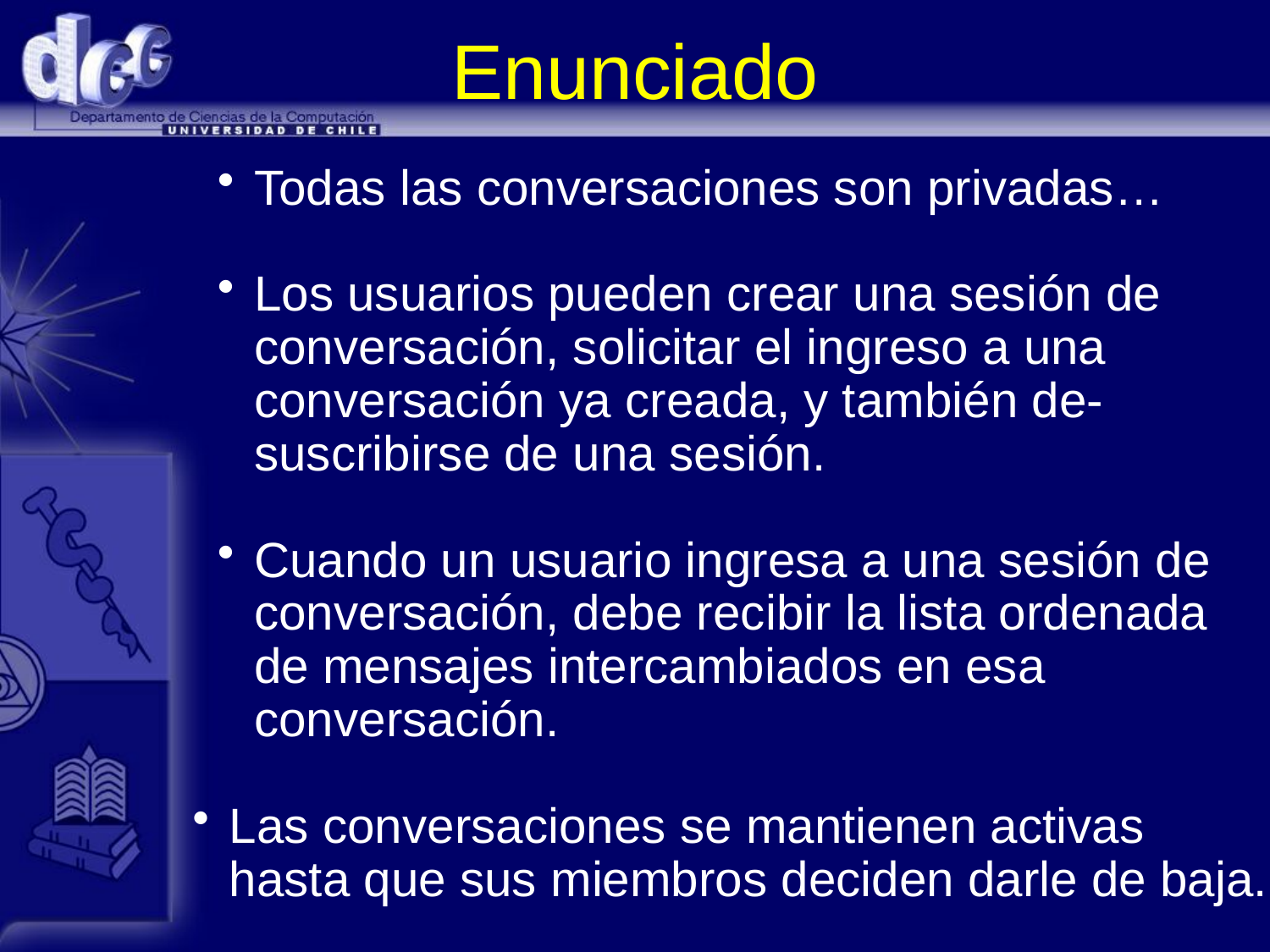

# Enunciado
Todas las conversaciones son privadas…
Los usuarios pueden crear una sesión de conversación, solicitar el ingreso a una conversación ya creada, y también de-suscribirse de una sesión.
Cuando un usuario ingresa a una sesión de conversación, debe recibir la lista ordenada de mensajes intercambiados en esa conversación.
Las conversaciones se mantienen activas hasta que sus miembros deciden darle de baja.